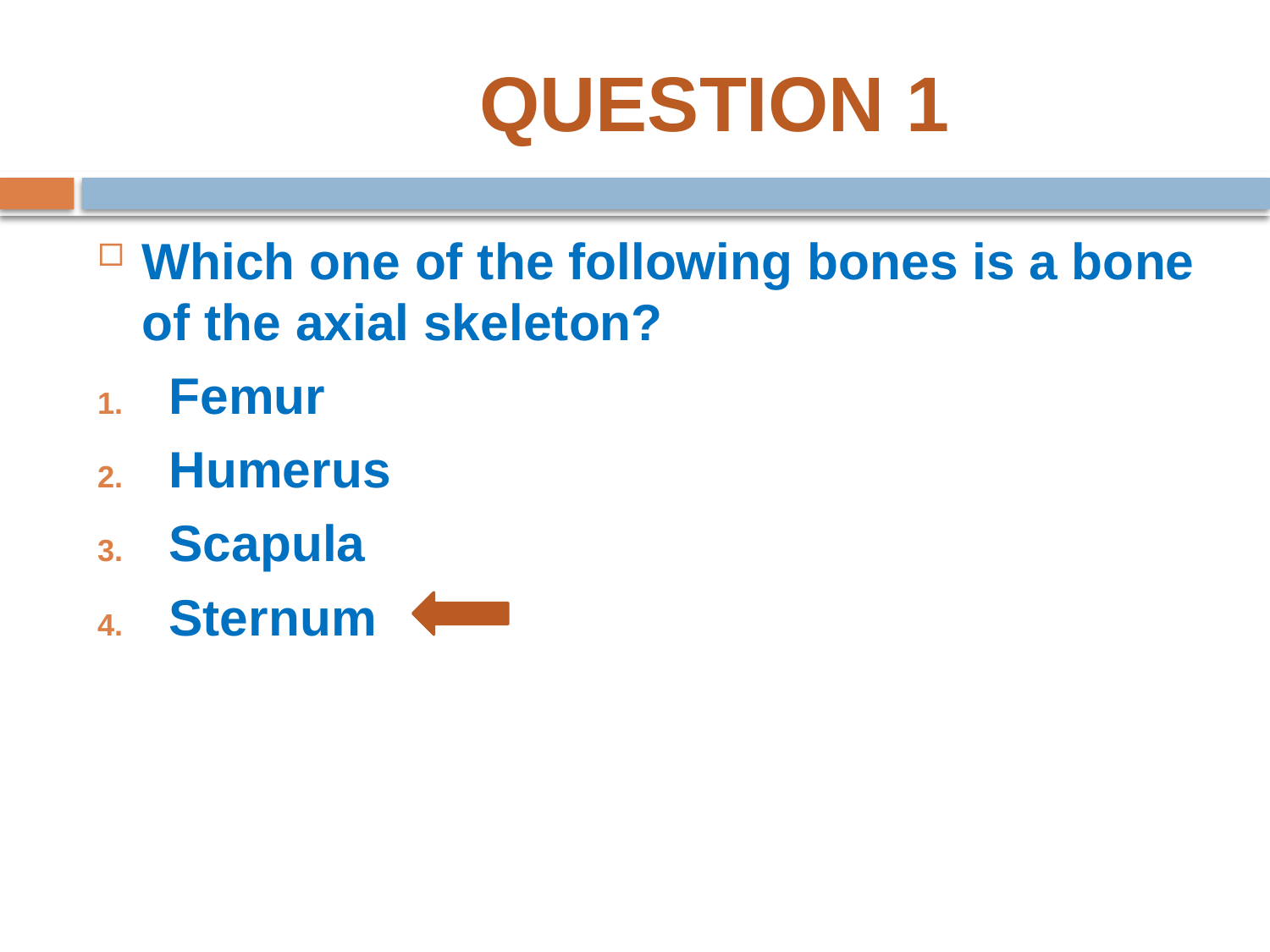

# QUESTION 1
Which one of the following bones is a bone of the axial skeleton?
Femur
Humerus
Scapula
Sternum